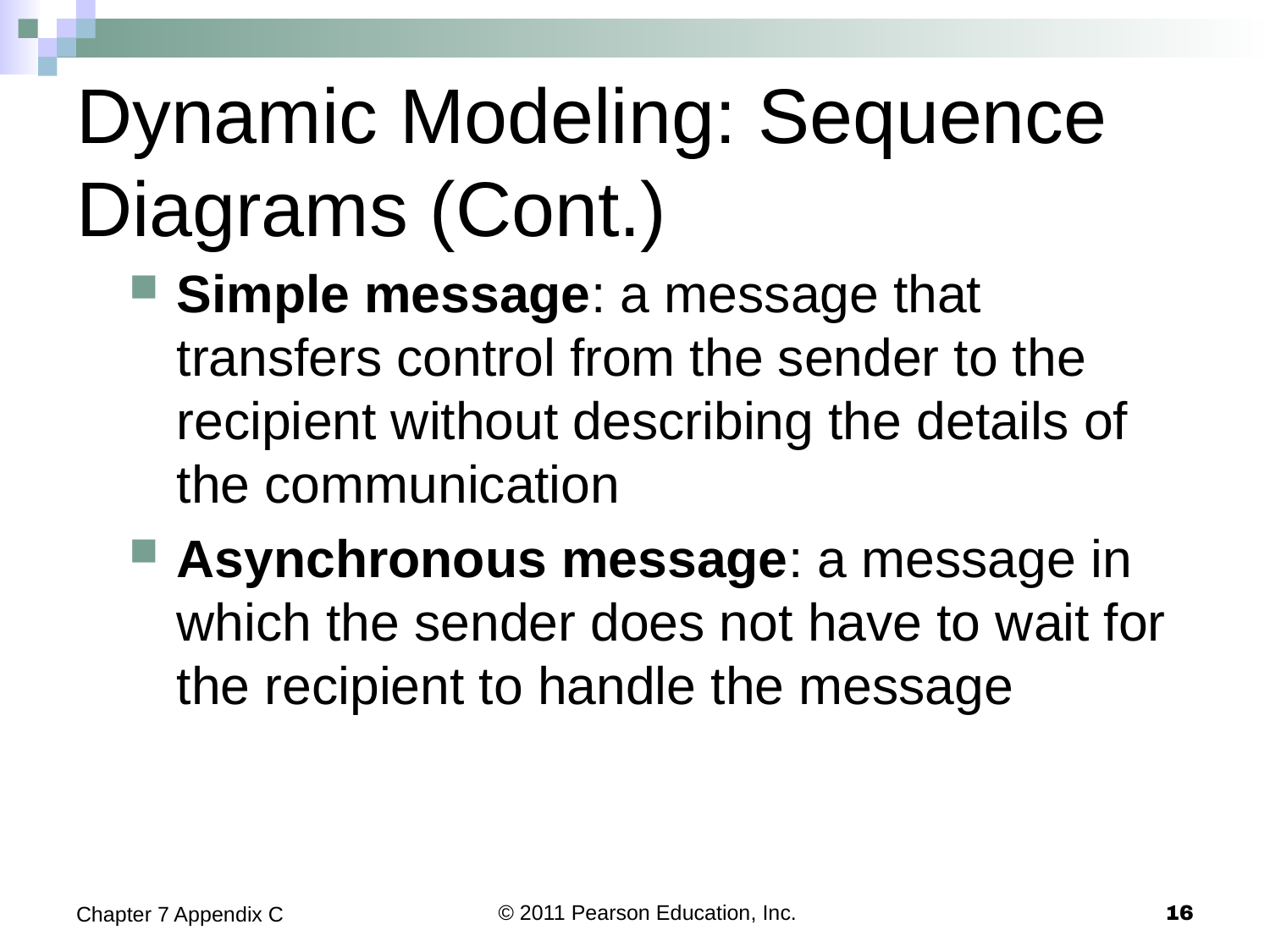

# Dynamic Modeling: Sequence Diagrams (Cont.)
Simple message: a message that transfers control from the sender to the recipient without describing the details of the communication
Asynchronous message: a message in which the sender does not have to wait for the recipient to handle the message
Chapter 7 Appendix C
© 2011 Pearson Education, Inc.
16